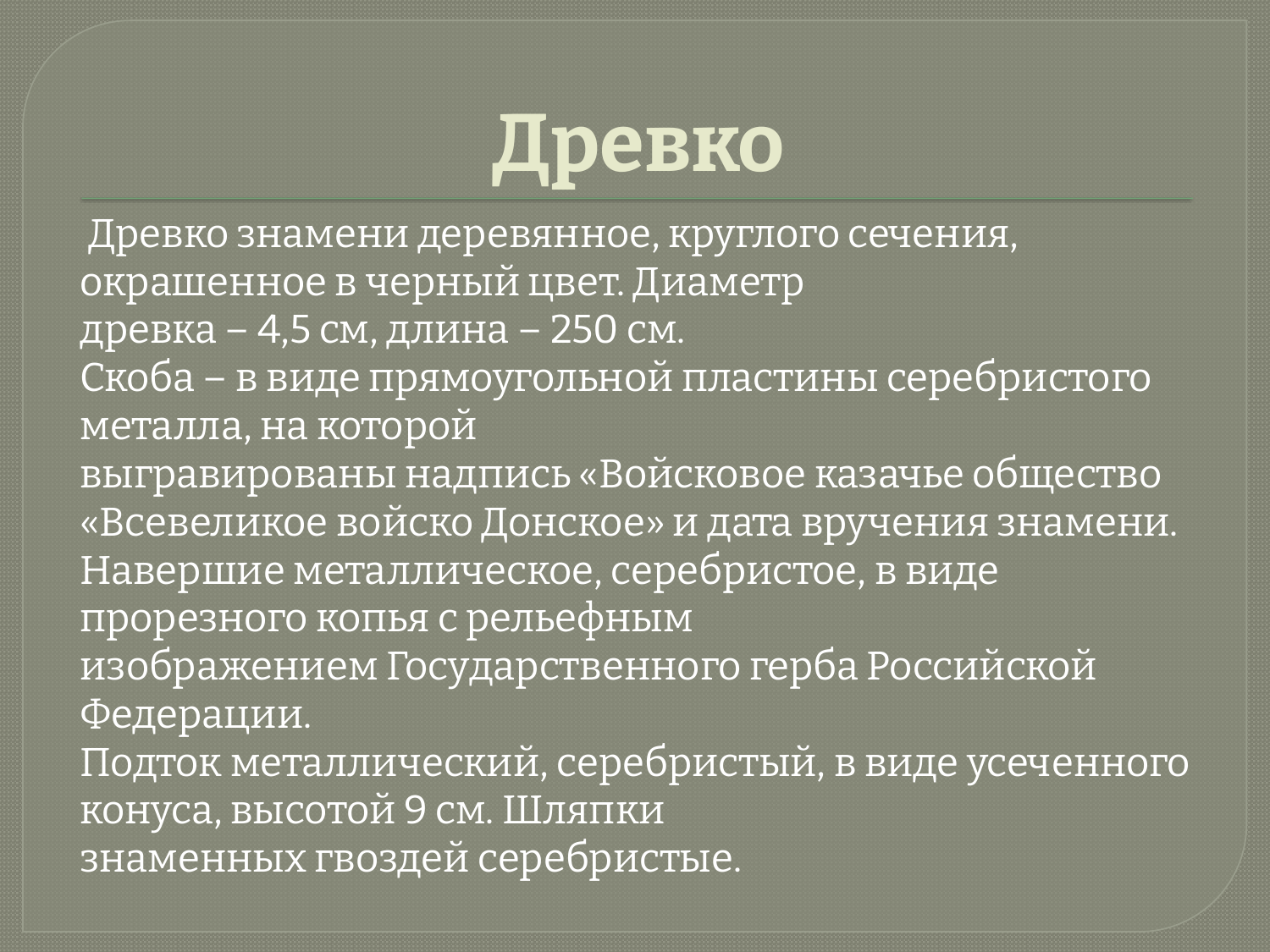

# Древко
 Древко знамени деревянное, круглого сечения, окрашенное в черный цвет. Диаметр
древка – 4,5 см, длина – 250 см. 
Скоба – в виде прямоугольной пластины серебристого металла, на которой
выгравированы надпись «Войсковое казачье общество «Всевеликое войско Донское» и дата вручения знамени. 
Навершие металлическое, серебристое, в виде прорезного копья с рельефным
изображением Государственного герба Российской Федерации.
Подток металлический, серебристый, в виде усеченного конуса, высотой 9 см. Шляпки
знаменных гвоздей серебристые.